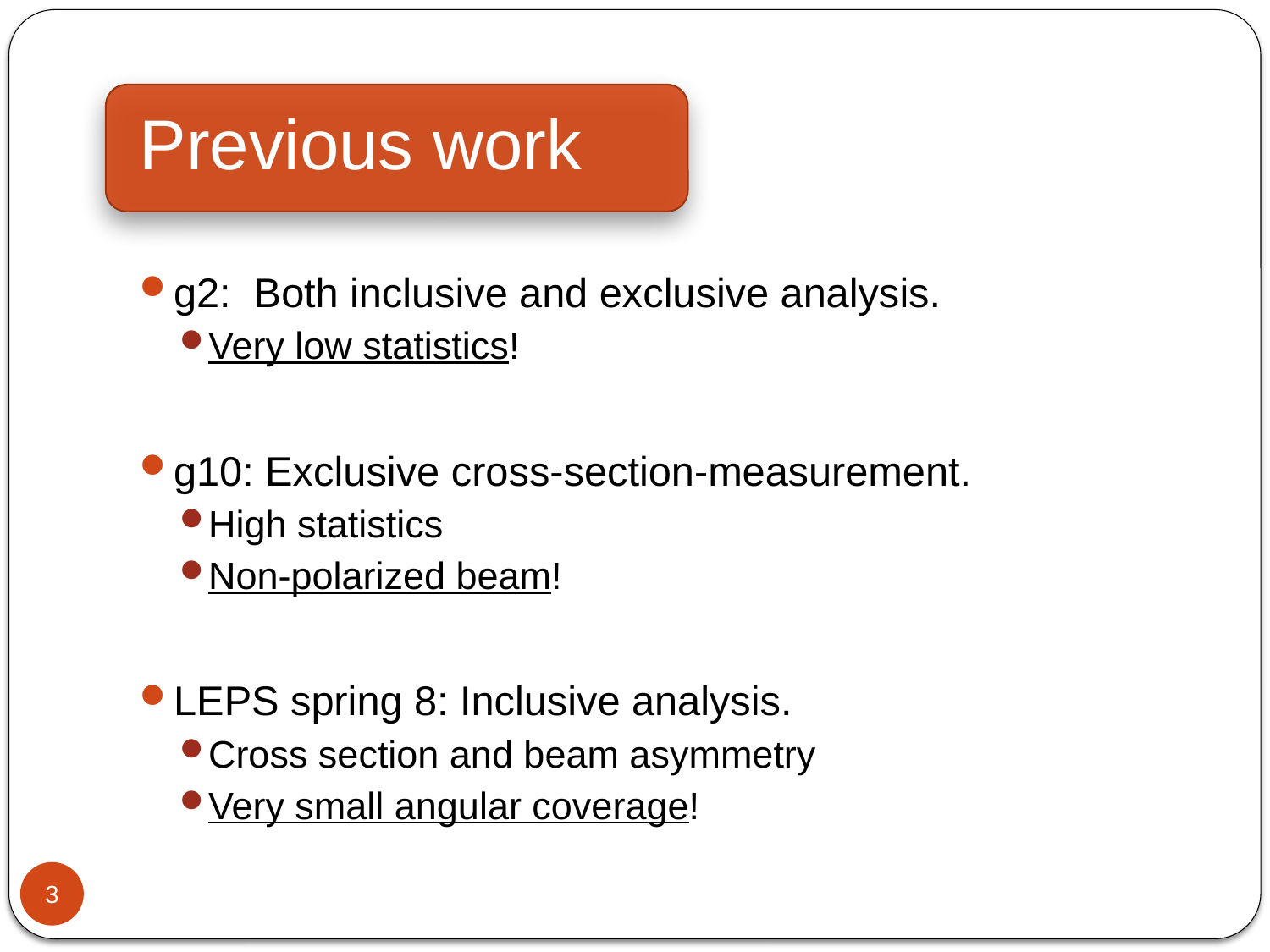

# Previous work

g2:  Both inclusive and exclusive analysis.
Very low statistics!

g10: Exclusive cross-section-measurement.
High statistics
Non-polarized beam!

LEPS spring 8: Inclusive analysis.
Cross section and beam asymmetry
Very small angular coverage!
3